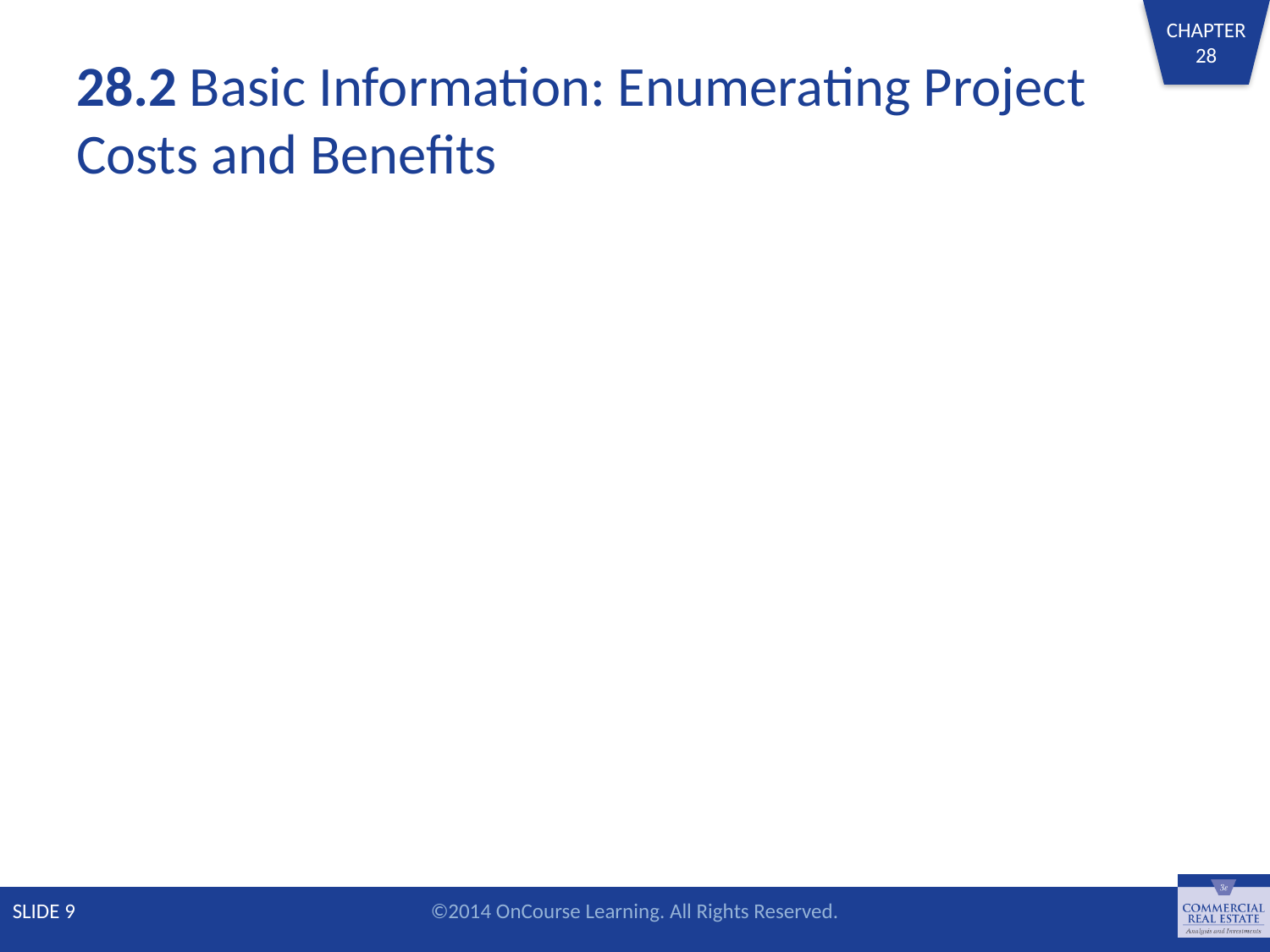

# 28.2 Basic Information: Enumerating Project Costs and Benefits

SLIDE 9